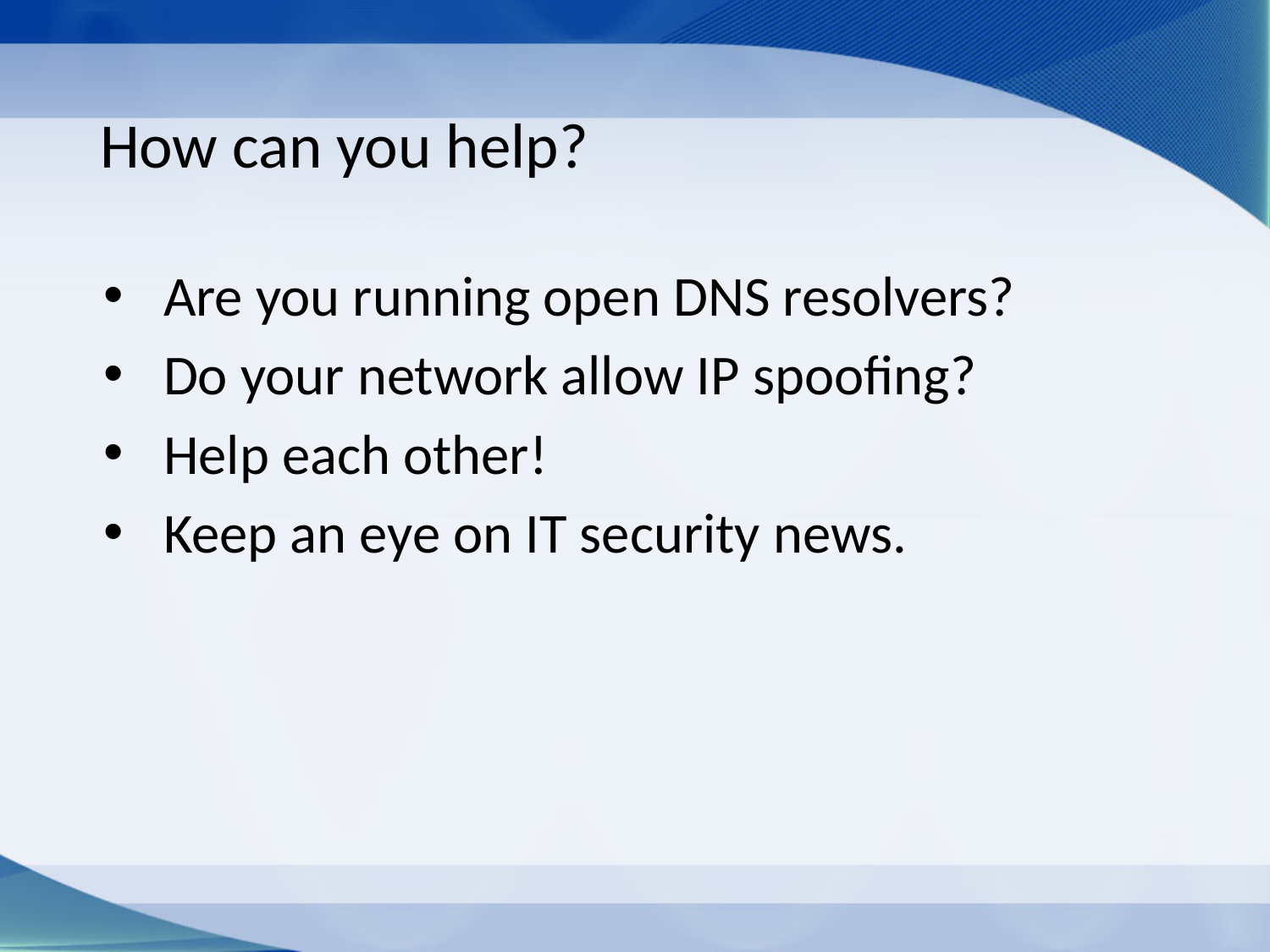

# How can you help?
Are you running open DNS resolvers?
Do your network allow IP spoofing?
Help each other!
Keep an eye on IT security news.